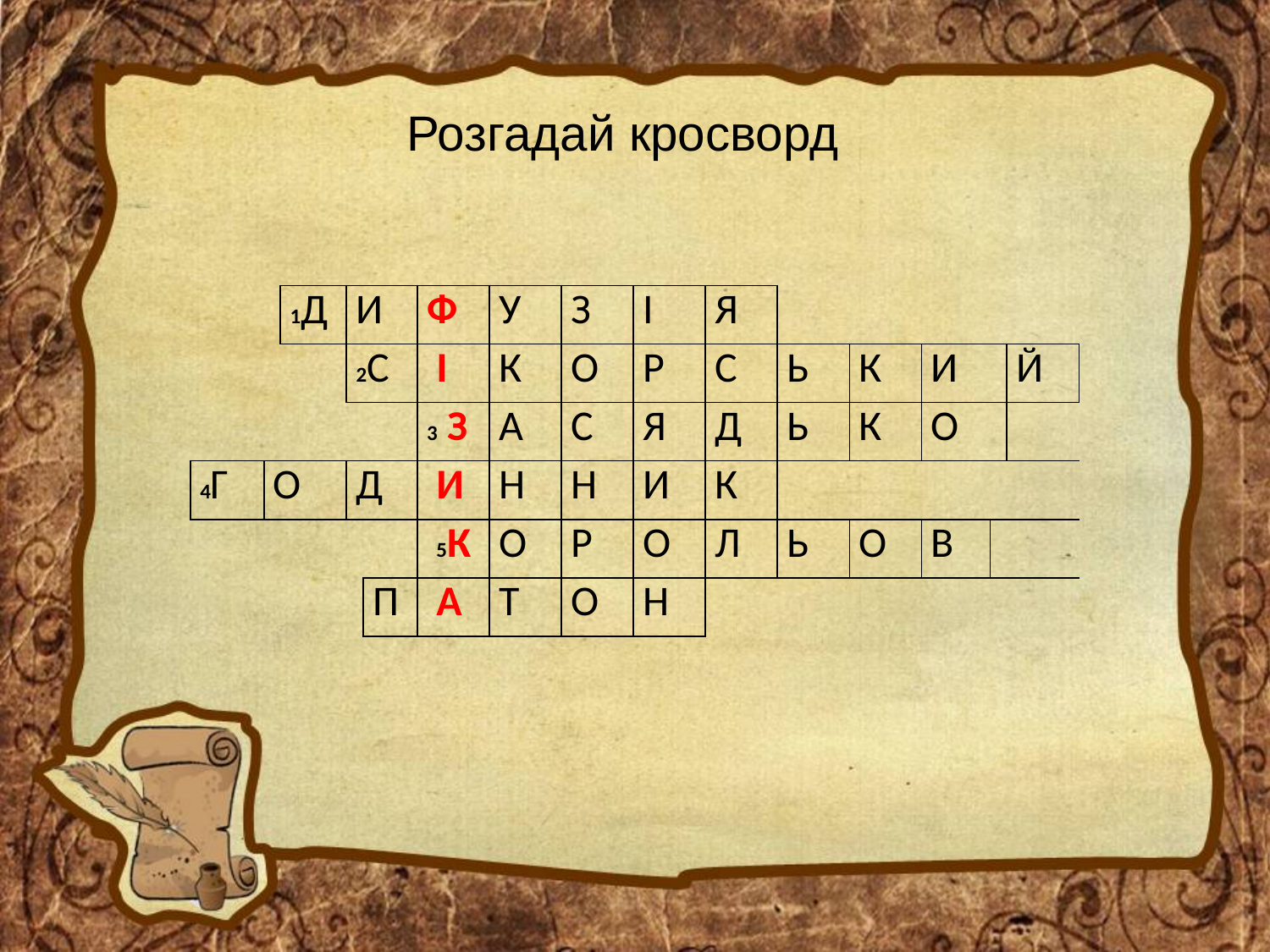

Розгадай кросворд
|  |  | 1Д | И |  | Ф | У | З | І | Я |  |  |  |  |  |
| --- | --- | --- | --- | --- | --- | --- | --- | --- | --- | --- | --- | --- | --- | --- |
|  |  |  | 2С |  | І | К | О | Р | С | Ь | К | И |  | Й |
|  |  |  |  |  | 3 З | А | С | Я | Д | Ь | К | О |  |  |
| 4Г | О |  | Д |  | И | Н | Н | И | К |  |  |  |  |  |
|  |  |  |  |  | 5К | О | Р | О | Л | Ь | О | В |  |  |
|  |  |  |  | П | А | Т | О | Н |  |  |  |  |  |  |